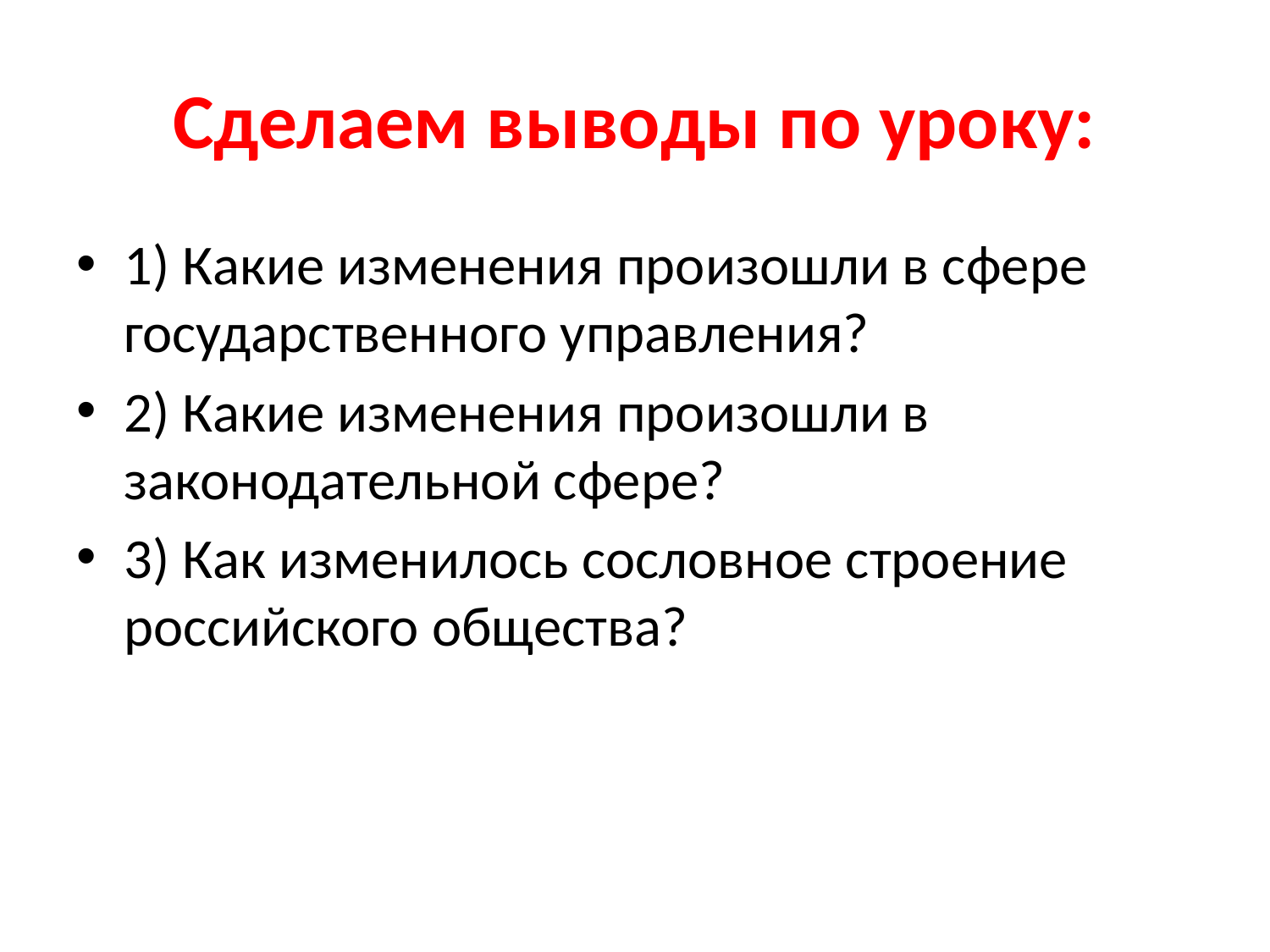

# Сделаем выводы по уроку:
1) Какие изменения произошли в сфере государственного управления?
2) Какие изменения произошли в законодательной сфере?
3) Как изменилось сословное строение российского общества?